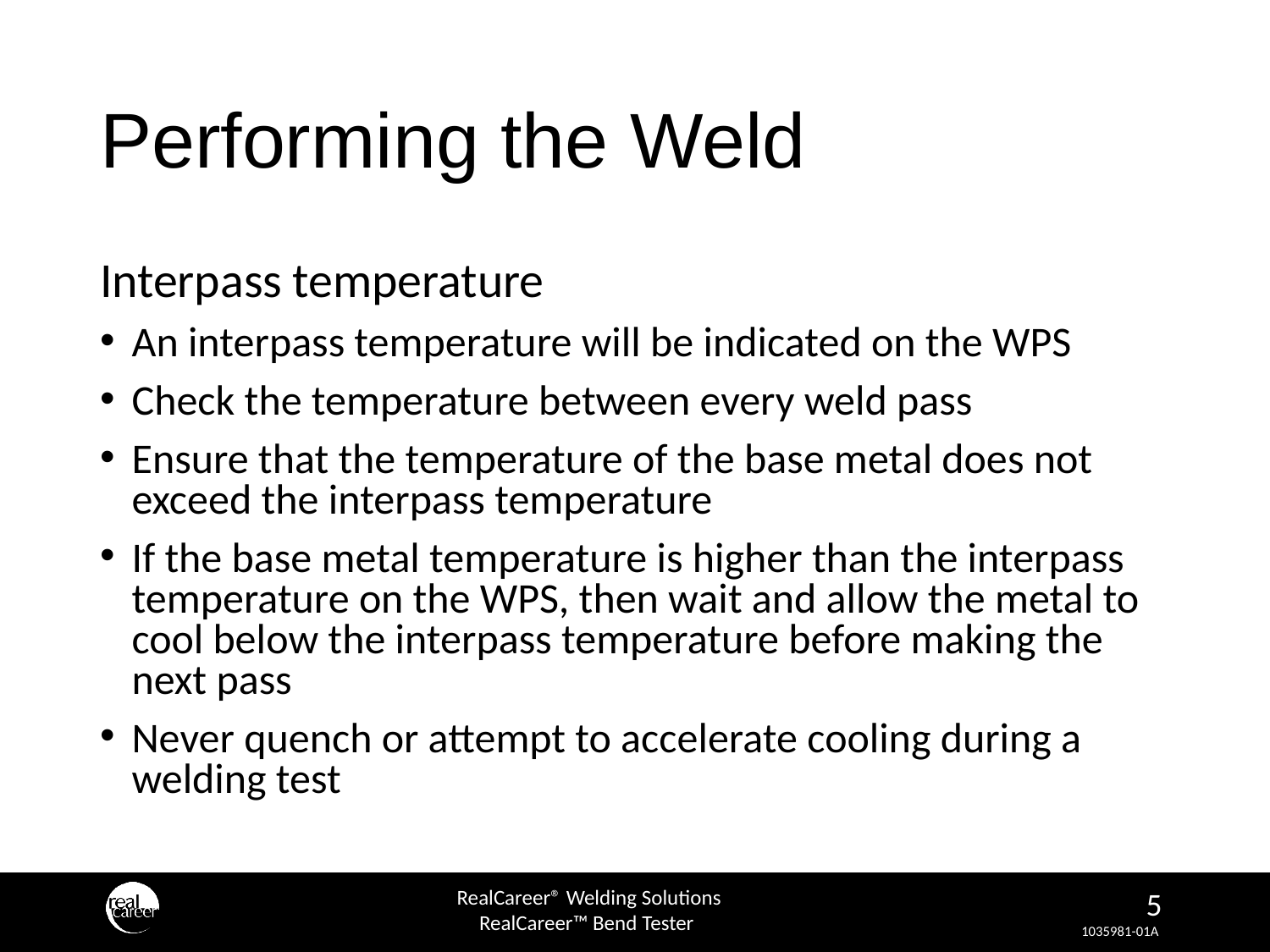

# Performing the Weld
Interpass temperature
An interpass temperature will be indicated on the WPS
Check the temperature between every weld pass
Ensure that the temperature of the base metal does not exceed the interpass temperature
If the base metal temperature is higher than the interpass temperature on the WPS, then wait and allow the metal to cool below the interpass temperature before making the next pass
Never quench or attempt to accelerate cooling during a welding test